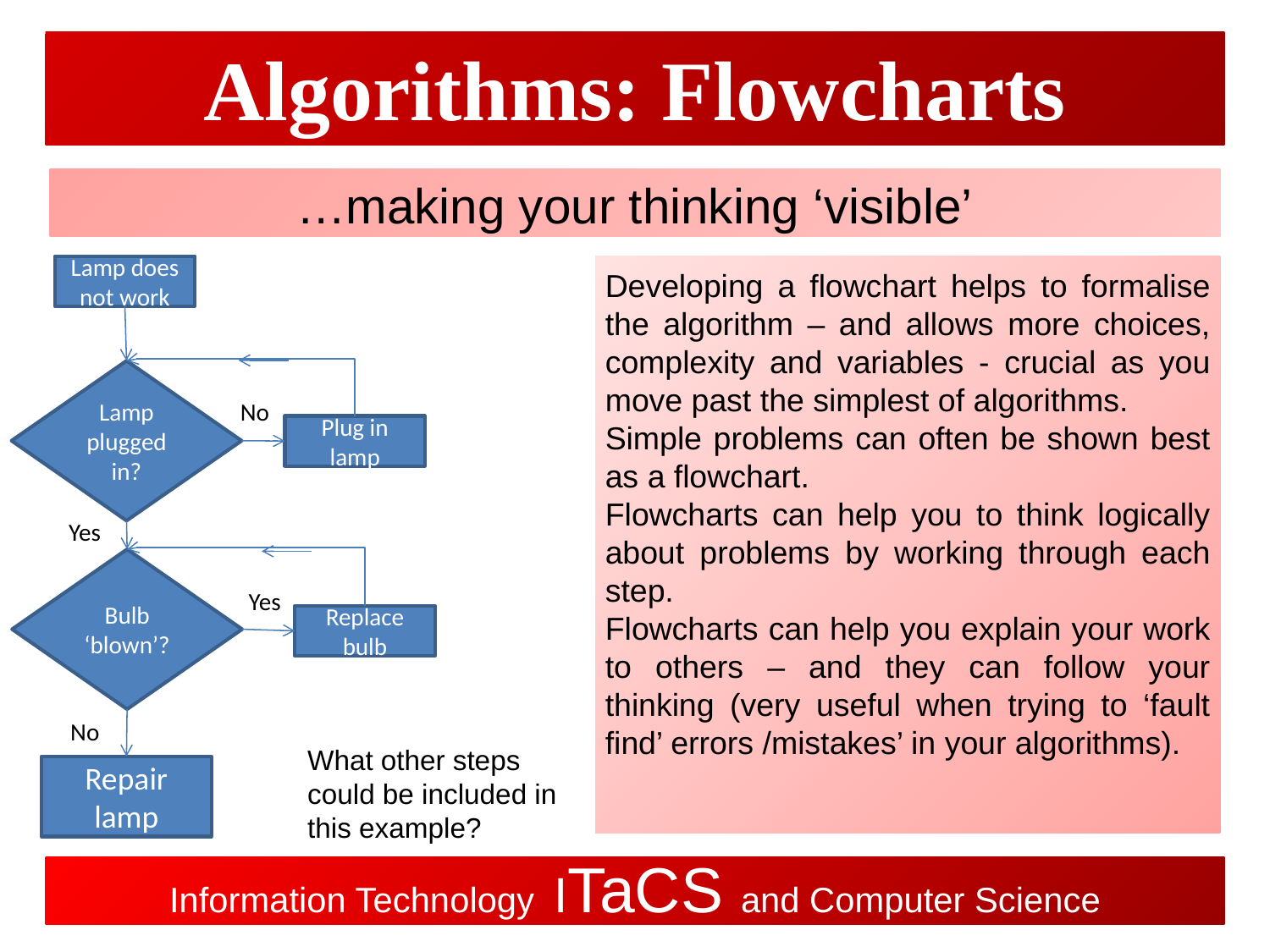

Algorithms: Flowcharts
…making your thinking ‘visible’
Developing a flowchart helps to formalise the algorithm – and allows more choices, complexity and variables - crucial as you move past the simplest of algorithms.
Simple problems can often be shown best as a flowchart.
Flowcharts can help you to think logically about problems by working through each step.
Flowcharts can help you explain your work to others – and they can follow your thinking (very useful when trying to ‘fault find’ errors /mistakes’ in your algorithms).
Lamp does not work
Lamp plugged in?
No
Plug in lamp
Yes
Bulb ‘blown’?
Yes
Replace bulb
No
What other steps could be included in this example?

Repair lamp